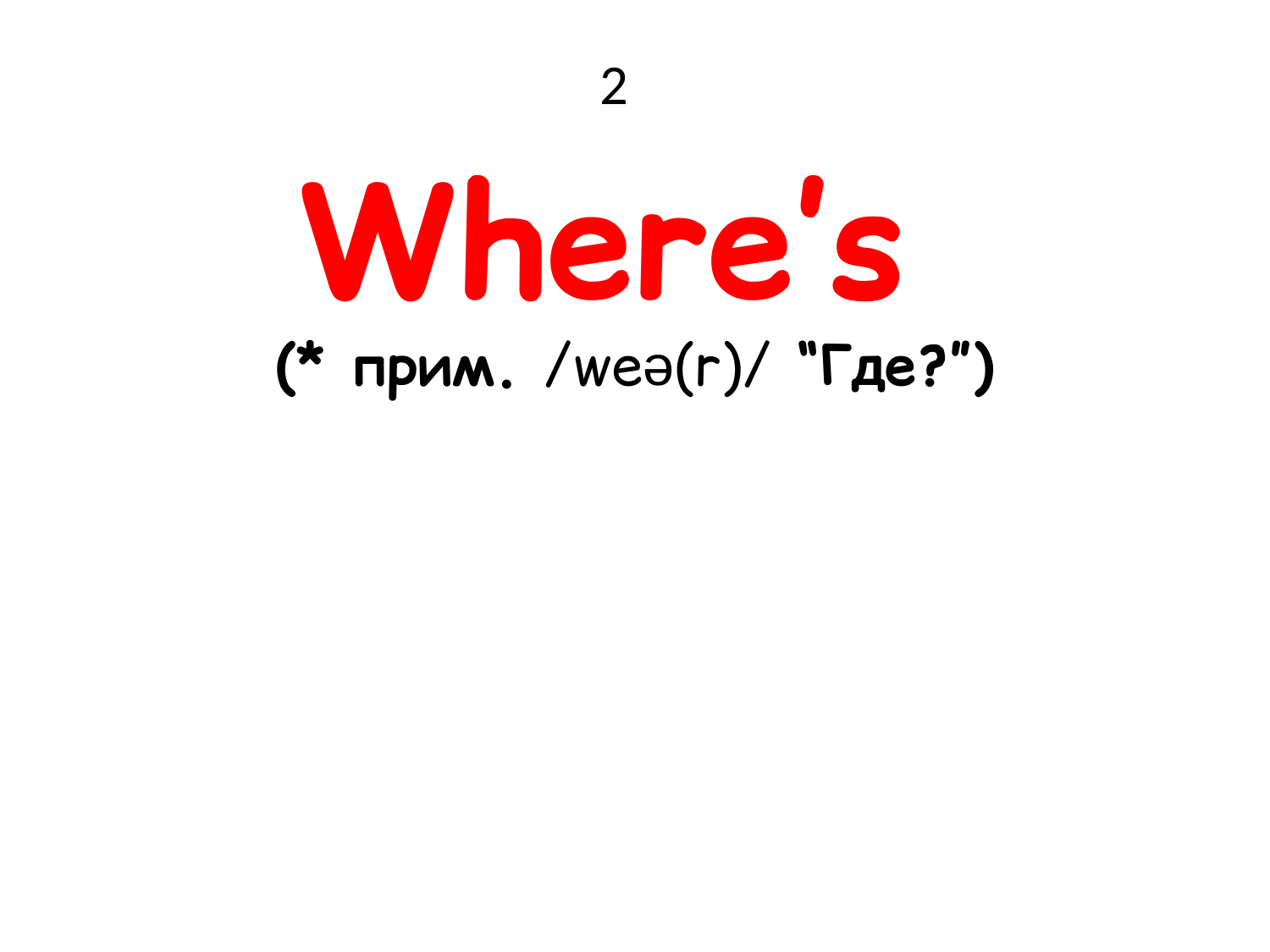

# 2
Where’s
(* прим. /weə(r)/ “Где?”)